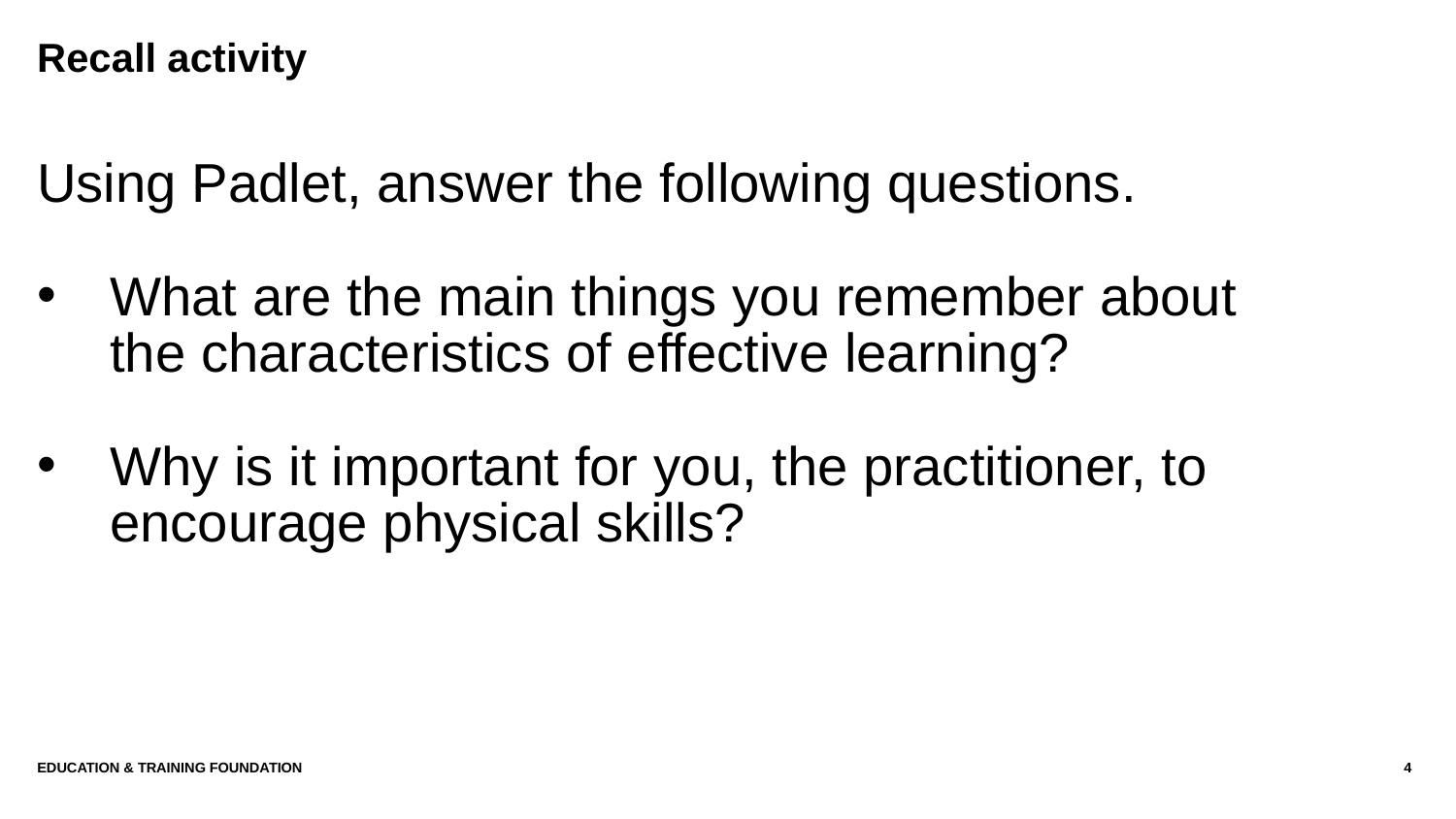

# Recall activity
Using Padlet, answer the following questions.

What are the main things you remember about the characteristics of effective learning?

Why is it important for you, the practitioner, to encourage physical skills?
Education & Training Foundation
4